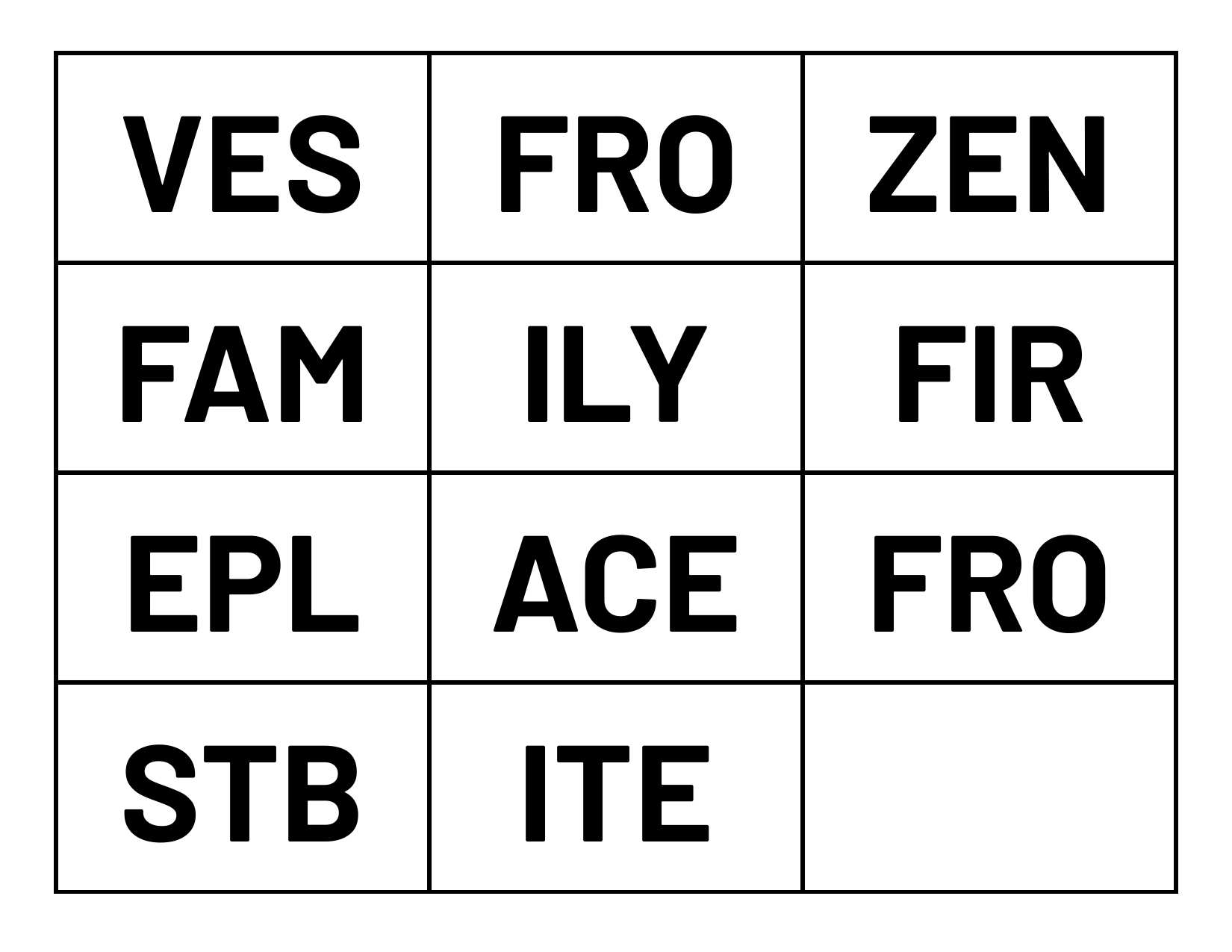

| VES | FRO | ZEN |
| --- | --- | --- |
| FAM | ILY | FIR |
| EPL | ACE | FRO |
| STB | ITE |  |